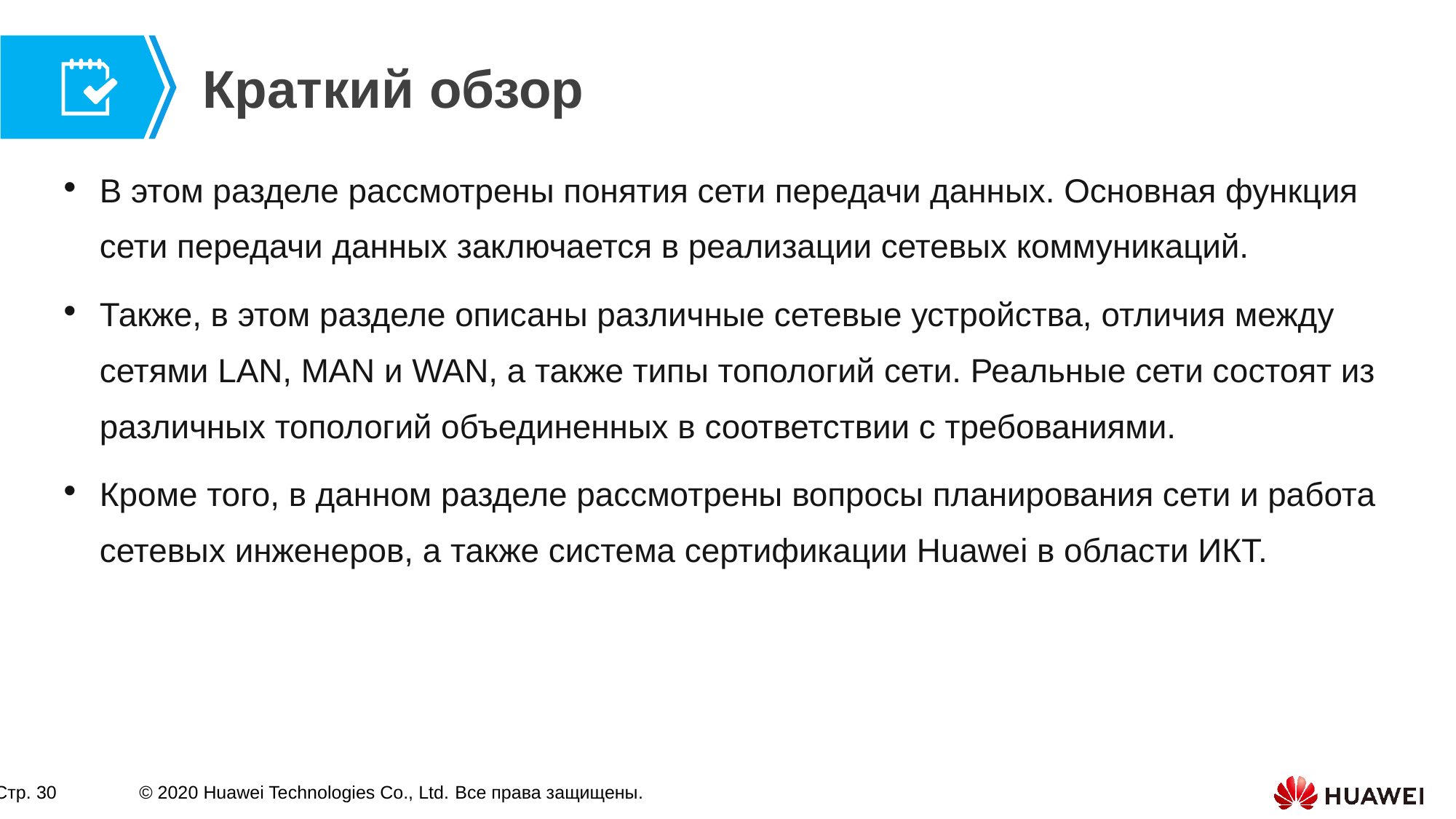

В этом разделе рассмотрены понятия сети передачи данных. Основная функция сети передачи данных заключается в реализации сетевых коммуникаций.
Также, в этом разделе описаны различные сетевые устройства, отличия между сетями LAN, MAN и WAN, а также типы топологий сети. Реальные сети состоят из различных топологий объединенных в соответствии с требованиями.
Кроме того, в данном разделе рассмотрены вопросы планирования сети и работа сетевых инженеров, а также система сертификации Huawei в области ИКТ.